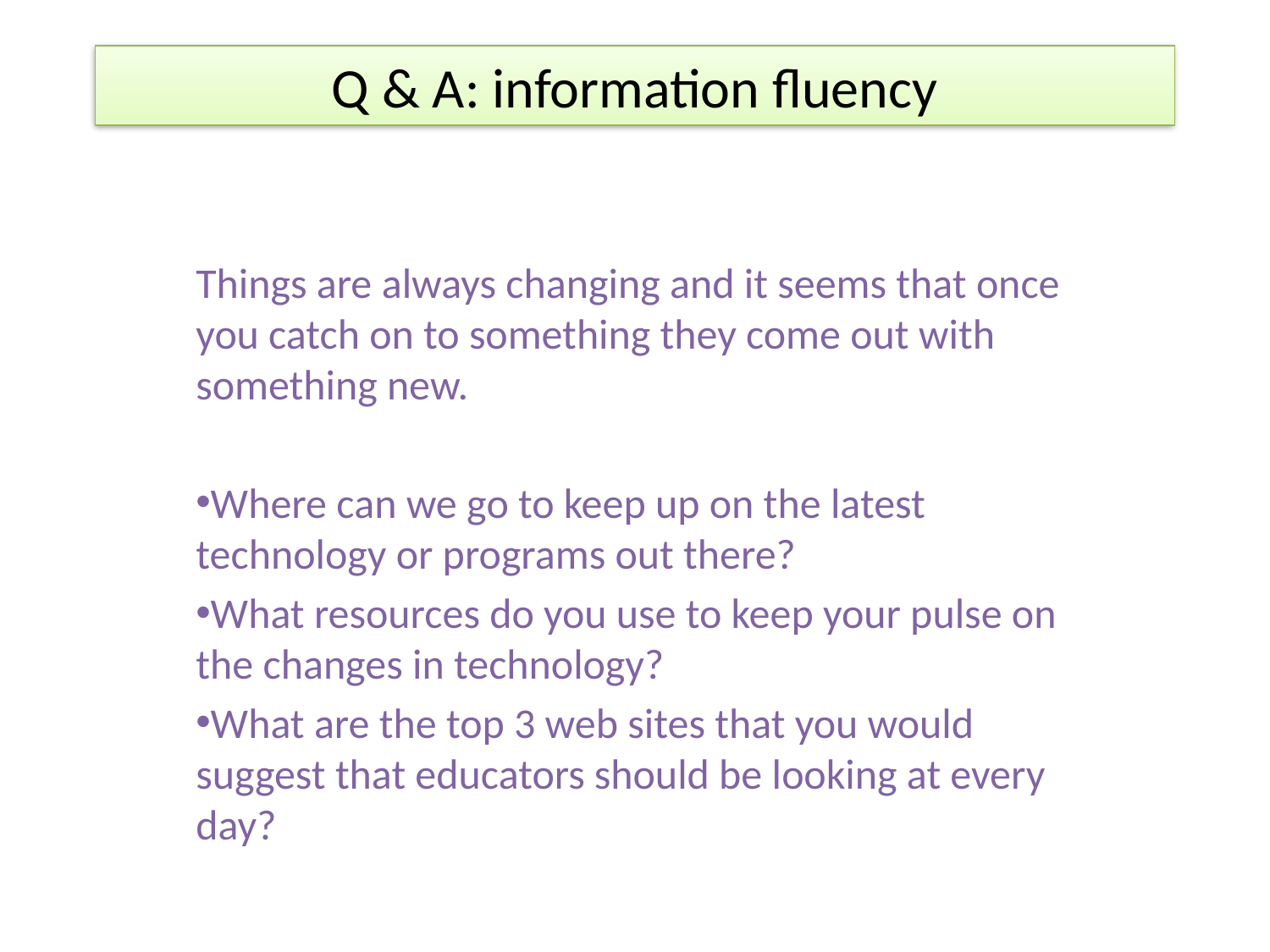

Q & A: information fluency
Things are always changing and it seems that once you catch on to something they come out with something new.

Where can we go to keep up on the latest technology or programs out there?
What resources do you use to keep your pulse on the changes in technology?
What are the top 3 web sites that you would suggest that educators should be looking at every day?